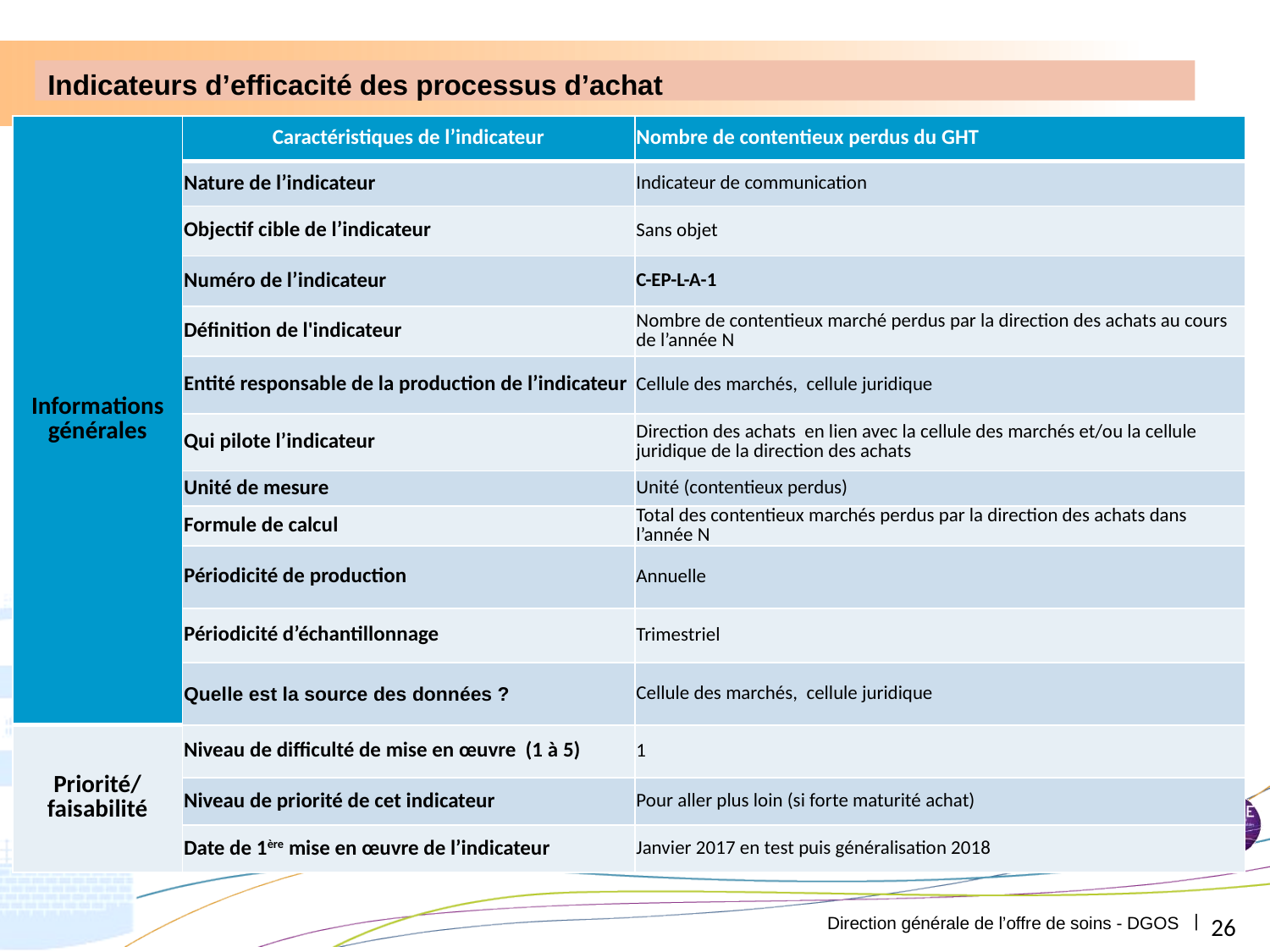

Indicateurs d’efficacité des processus d’achat
| Informations générales | Caractéristiques de l’indicateur | Nombre de contentieux perdus du GHT |
| --- | --- | --- |
|  | Nature de l’indicateur | Indicateur de communication |
|  | Objectif cible de l’indicateur | Sans objet |
|  | Numéro de l’indicateur | C-EP-L-A-1 |
|  | Définition de l'indicateur | Nombre de contentieux marché perdus par la direction des achats au cours de l’année N |
|  | Entité responsable de la production de l’indicateur | Cellule des marchés, cellule juridique |
|  | Qui pilote l’indicateur | Direction des achats en lien avec la cellule des marchés et/ou la cellule juridique de la direction des achats |
|  | Unité de mesure | Unité (contentieux perdus) |
|  | Formule de calcul | Total des contentieux marchés perdus par la direction des achats dans l’année N |
|  | Périodicité de production | Annuelle |
|  | Périodicité d’échantillonnage | Trimestriel |
|  | Quelle est la source des données ? | Cellule des marchés, cellule juridique |
| Priorité/ faisabilité | Niveau de difficulté de mise en œuvre (1 à 5) | 1 |
|  | Niveau de priorité de cet indicateur | Pour aller plus loin (si forte maturité achat) |
|  | Date de 1ère mise en œuvre de l’indicateur | Janvier 2017 en test puis généralisation 2018 |
26